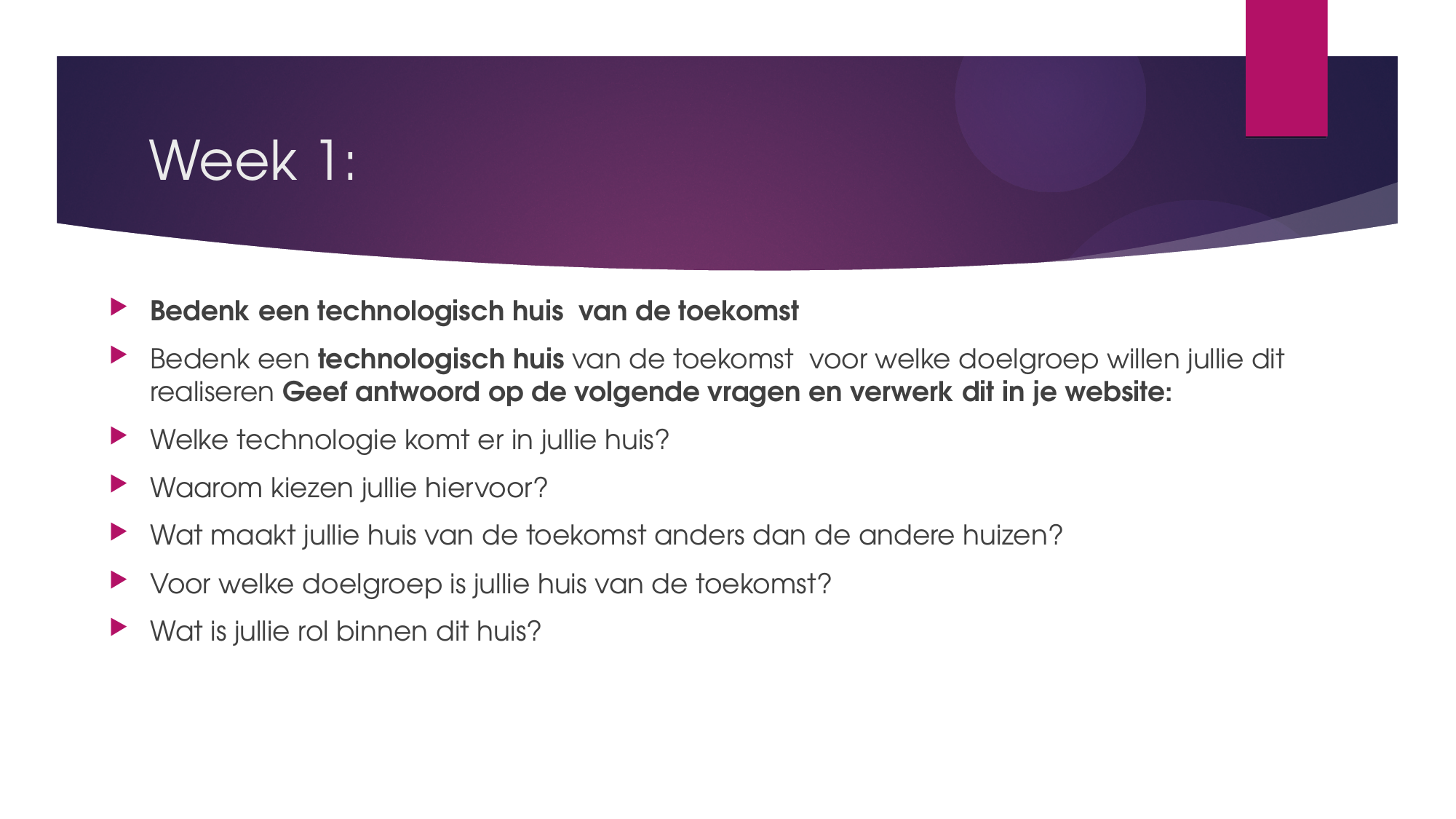

# Week 1:
Bedenk een technologisch huis  van de toekomst
Bedenk een technologisch huis van de toekomst  voor welke doelgroep willen jullie dit realiseren Geef antwoord op de volgende vragen en verwerk dit in je website:
Welke technologie komt er in jullie huis?
Waarom kiezen jullie hiervoor?
Wat maakt jullie huis van de toekomst anders dan de andere huizen?
Voor welke doelgroep is jullie huis van de toekomst?
Wat is jullie rol binnen dit huis?